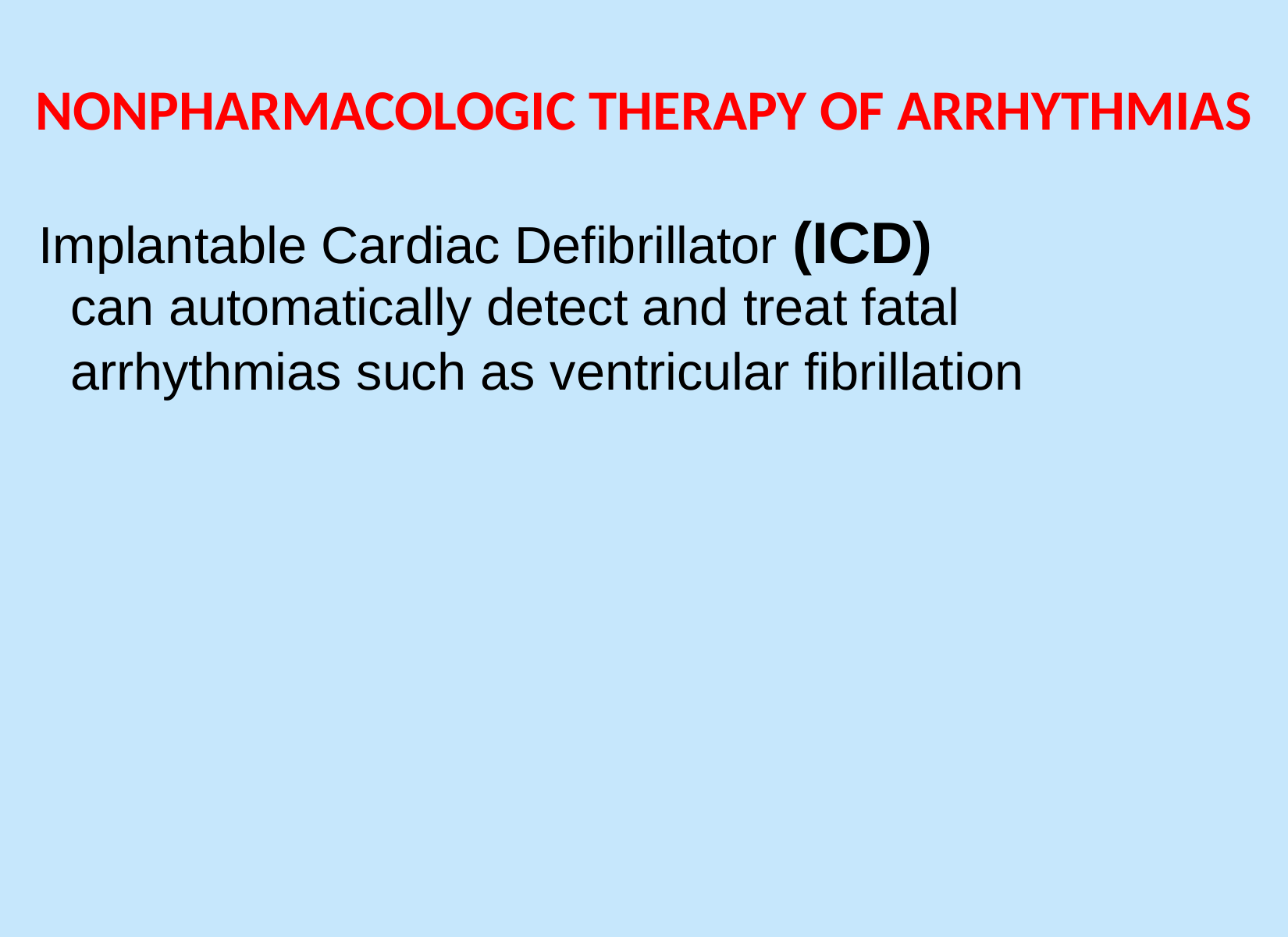

NONPHARMACOLOGIC THERAPY OF ARRHYTHMIAS

  Implantable Cardiac Defibrillator (ICD)
    can automatically detect and treat fatal
    arrhythmias such as ventricular fibrillation
#